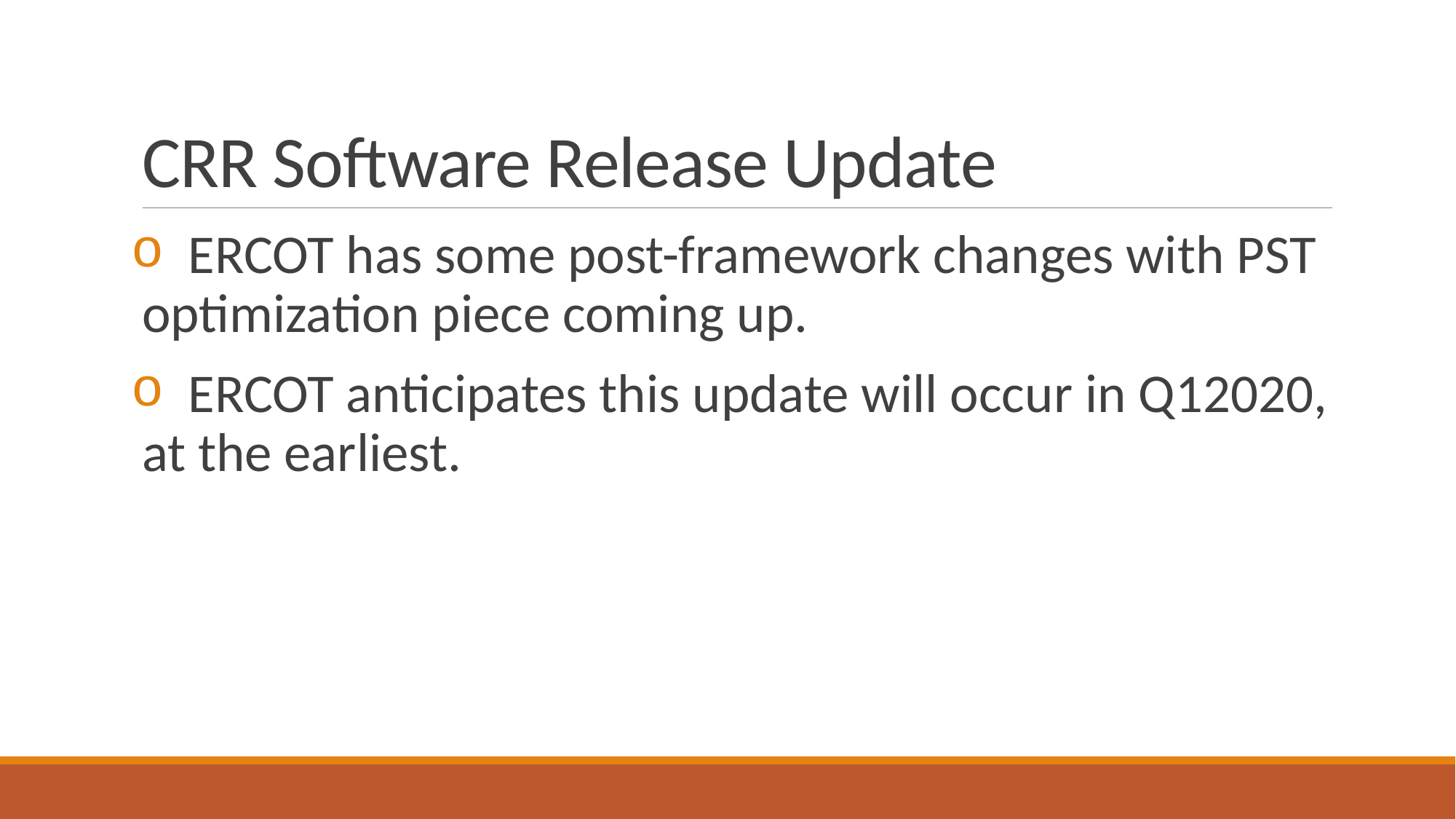

# CRR Software Release Update
  ERCOT has some post-framework changes with PST optimization piece coming up.
  ERCOT anticipates this update will occur in Q12020, at the earliest.